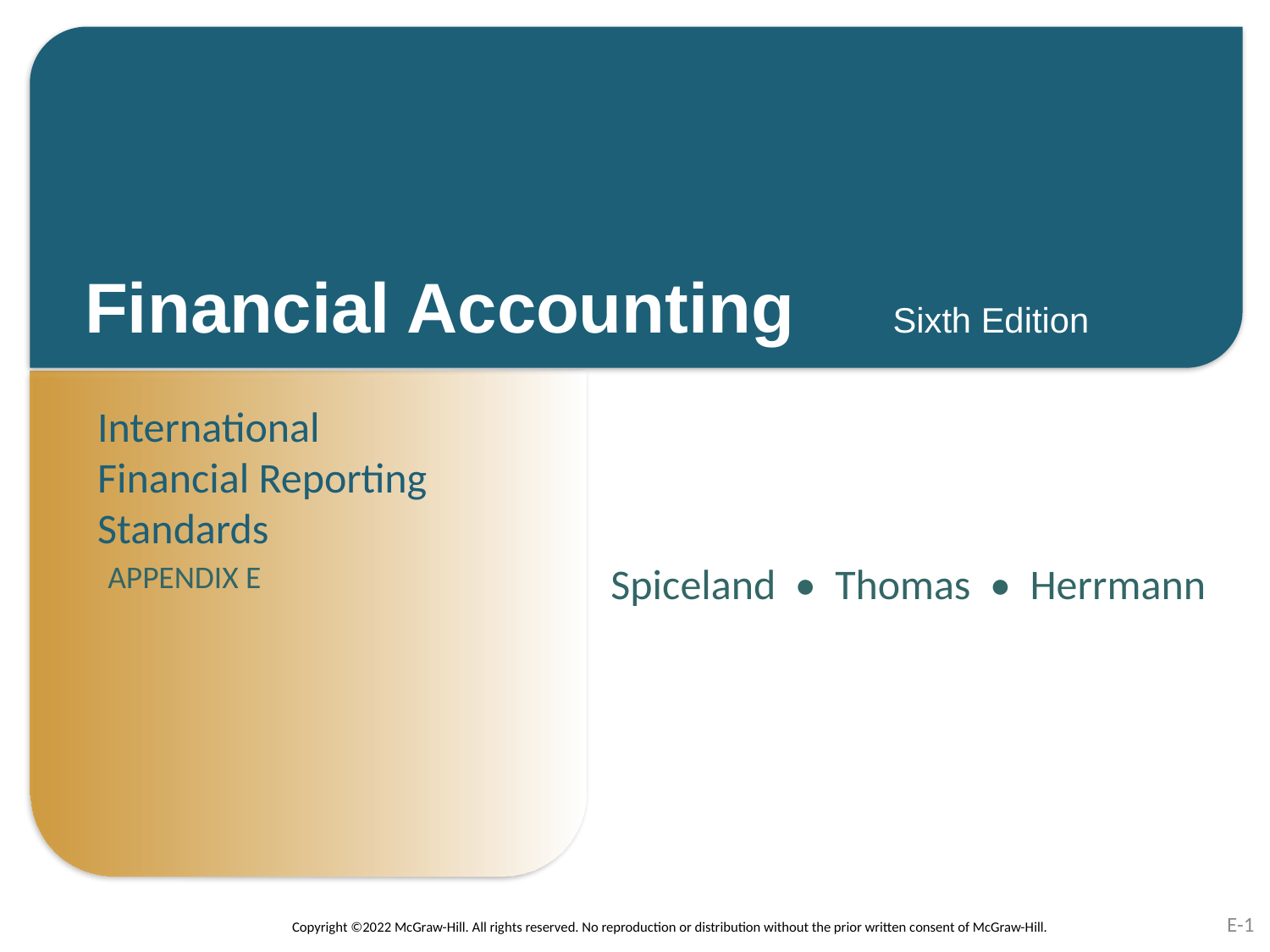

# Financial Accounting     Sixth Edition

International
Financial Reporting
Standards
APPENDIX E
Spiceland  •  Thomas  •  Herrmann
E-1
Copyright ©2022 McGraw-Hill. All rights reserved. No reproduction or distribution without the prior written consent of McGraw-Hill.